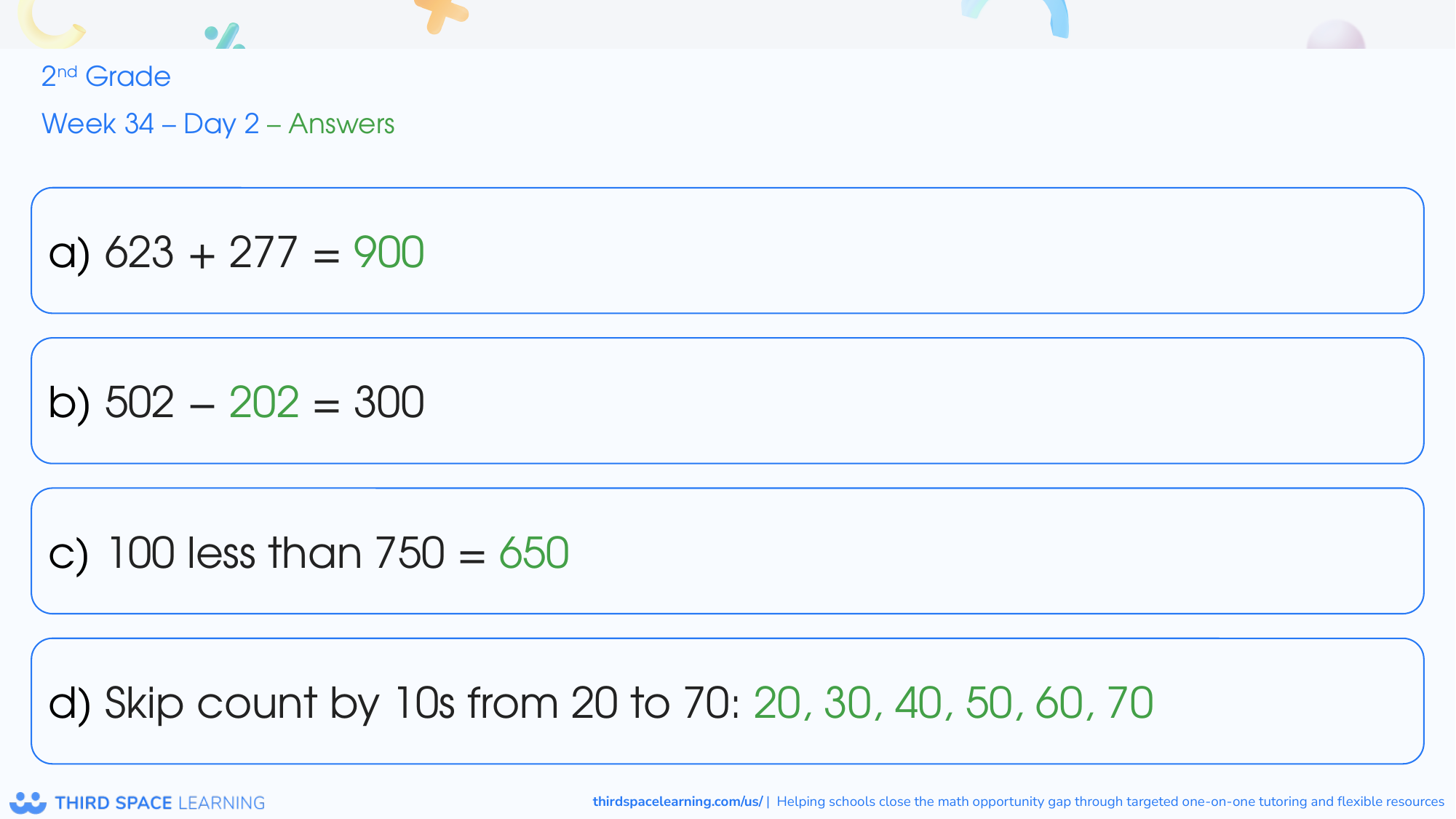

2nd Grade
Week 34 – Day 2 – Answers
623 + 277 = 900
502 − 202 = 300
100 less than 750 = 650
Skip count by 10s from 20 to 70: 20, 30, 40, 50, 60, 70